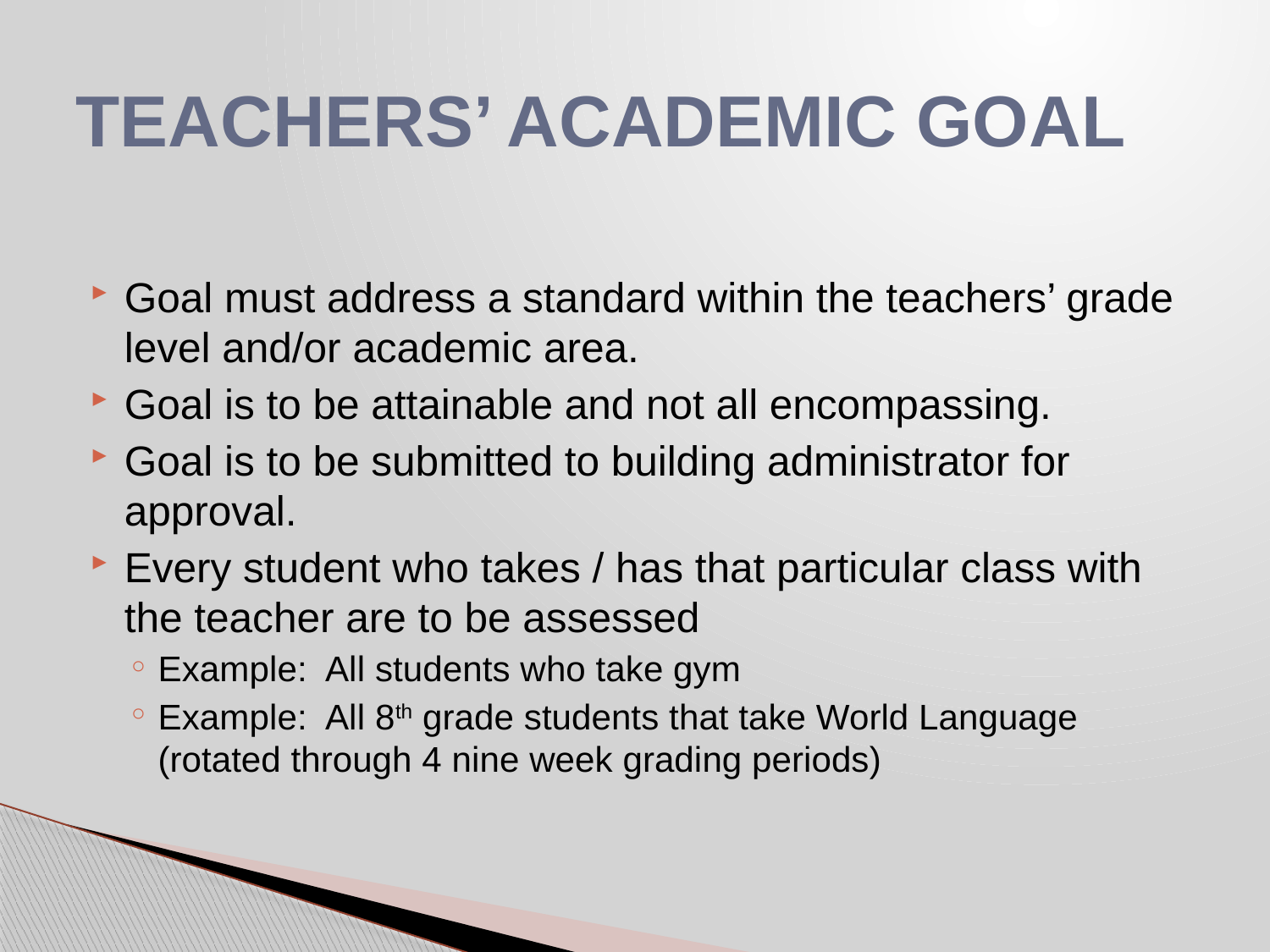

# TEACHERS’ ACADEMIC GOAL
Goal must address a standard within the teachers’ grade level and/or academic area.
Goal is to be attainable and not all encompassing.
Goal is to be submitted to building administrator for approval.
Every student who takes / has that particular class with the teacher are to be assessed
Example:  All students who take gym
Example:  All 8th grade students that take World Language (rotated through 4 nine week grading periods)